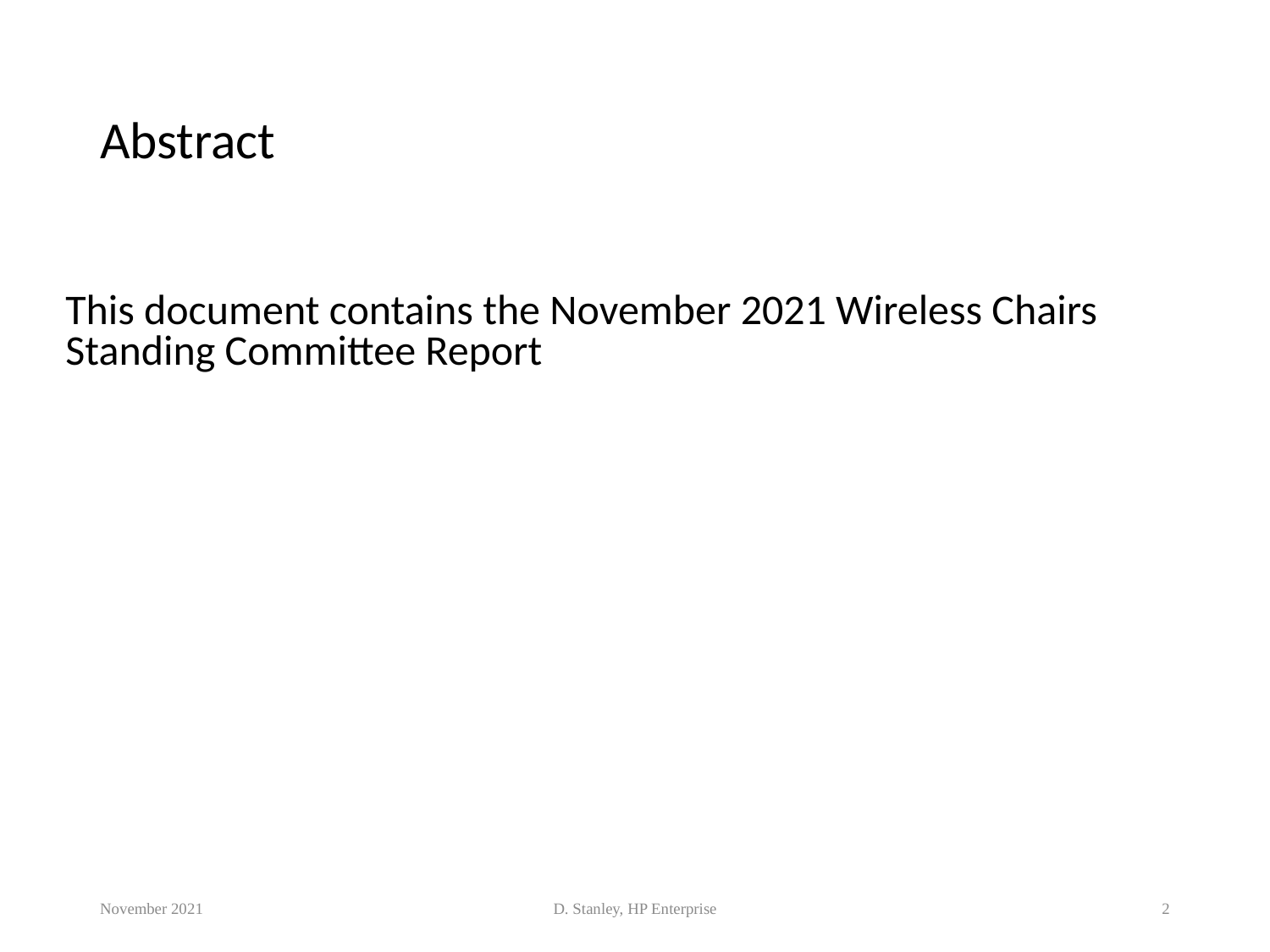

# Abstract
This document contains the November 2021 Wireless Chairs Standing Committee Report

November 2021
D. Stanley, HP Enterprise
2